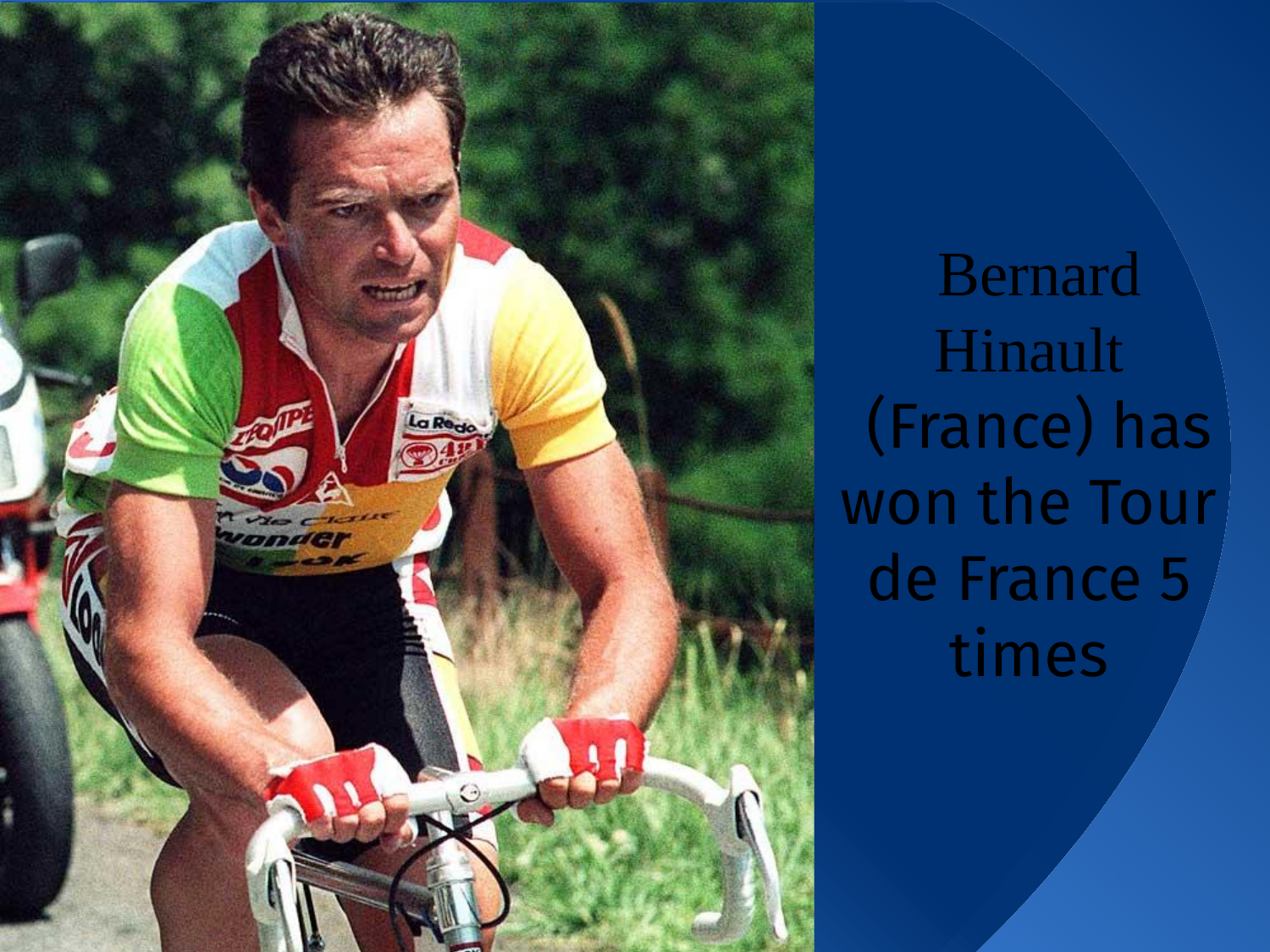

Bernard Hinault
(France) has won the Tour de France 5 times